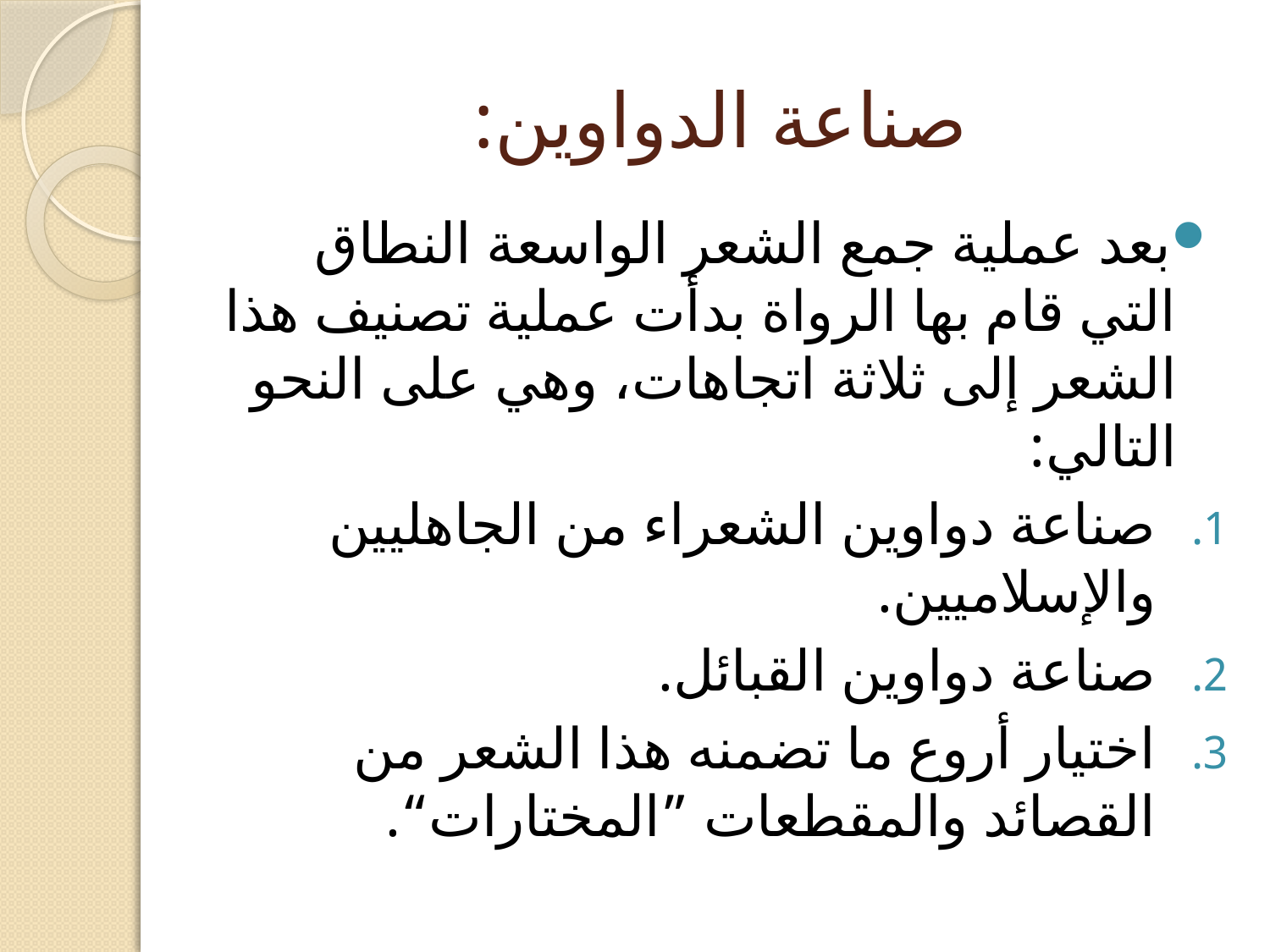

# صناعة الدواوين:
بعد عملية جمع الشعر الواسعة النطاق التي قام بها الرواة بدأت عملية تصنيف هذا الشعر إلى ثلاثة اتجاهات، وهي على النحو التالي:
صناعة دواوين الشعراء من الجاهليين والإسلاميين.
صناعة دواوين القبائل.
اختيار أروع ما تضمنه هذا الشعر من القصائد والمقطعات ”المختارات“.